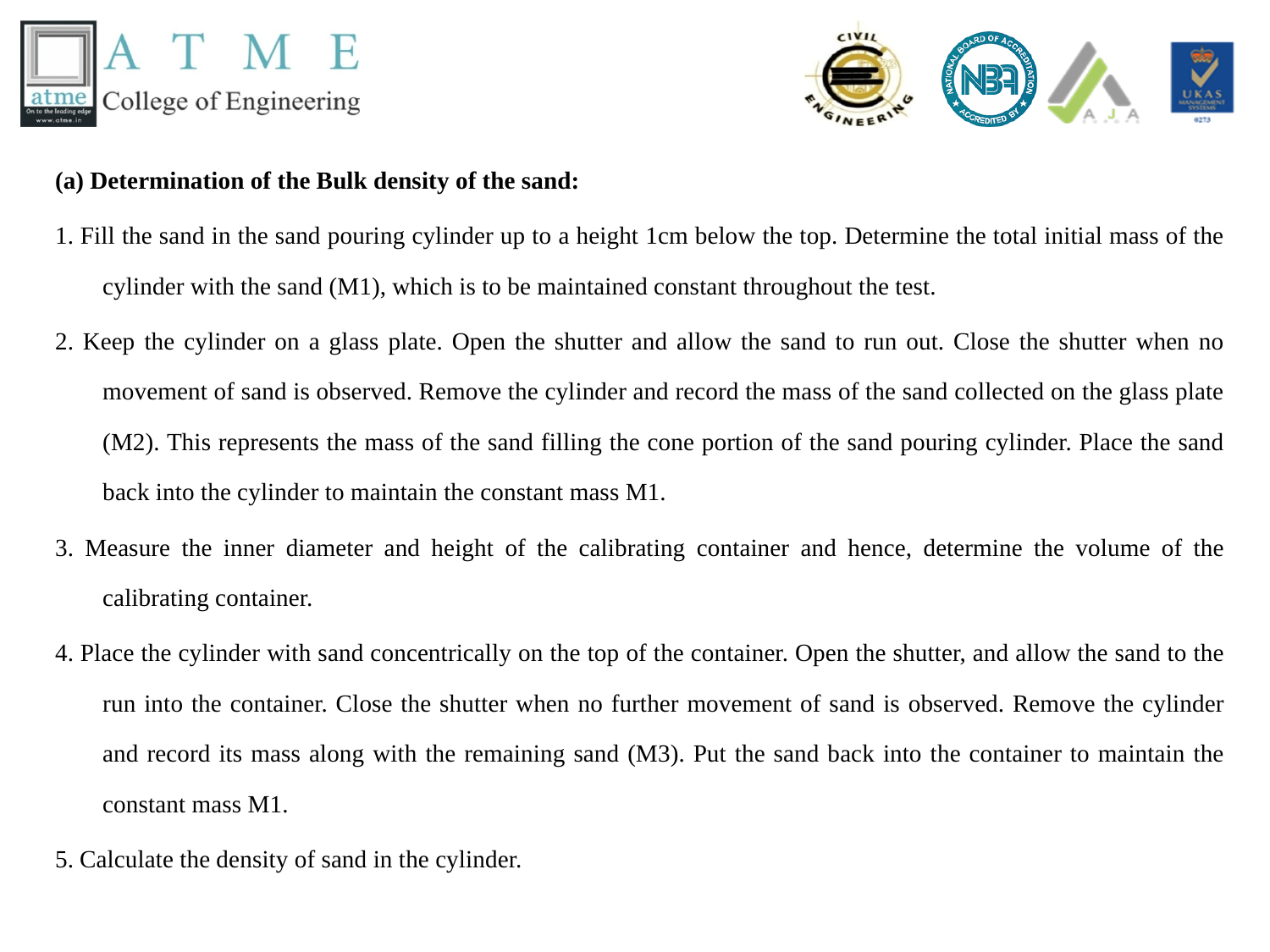

(a) Determination of the Bulk density of the sand:
1. Fill the sand in the sand pouring cylinder up to a height 1cm below the top. Determine the total initial mass of the cylinder with the sand (M1), which is to be maintained constant throughout the test.
2. Keep the cylinder on a glass plate. Open the shutter and allow the sand to run out. Close the shutter when no movement of sand is observed. Remove the cylinder and record the mass of the sand collected on the glass plate (M2). This represents the mass of the sand filling the cone portion of the sand pouring cylinder. Place the sand back into the cylinder to maintain the constant mass M1.
3. Measure the inner diameter and height of the calibrating container and hence, determine the volume of the calibrating container.
4. Place the cylinder with sand concentrically on the top of the container. Open the shutter, and allow the sand to the run into the container. Close the shutter when no further movement of sand is observed. Remove the cylinder and record its mass along with the remaining sand (M3). Put the sand back into the container to maintain the constant mass M1.
5. Calculate the density of sand in the cylinder.